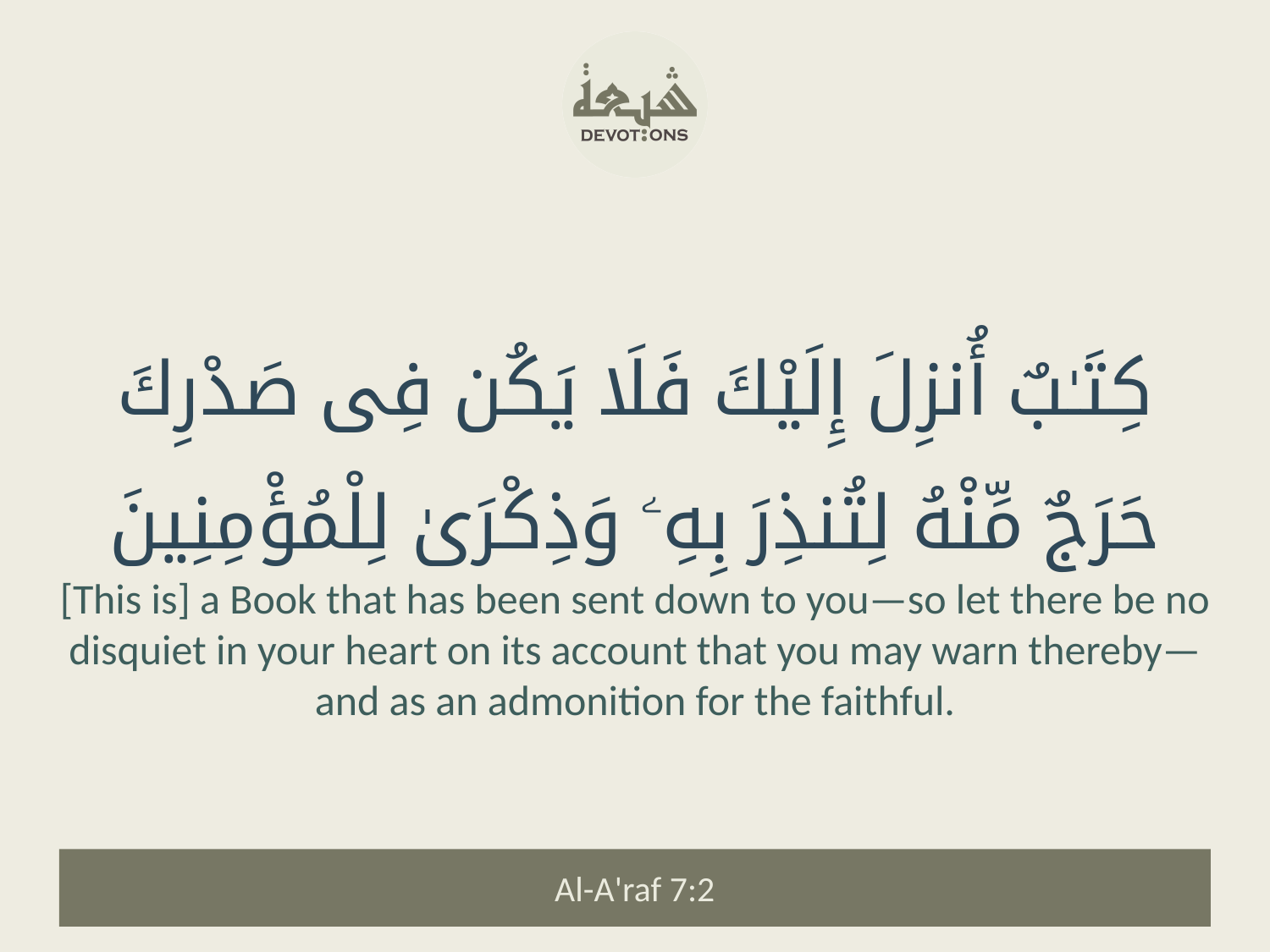

كِتَـٰبٌ أُنزِلَ إِلَيْكَ فَلَا يَكُن فِى صَدْرِكَ حَرَجٌ مِّنْهُ لِتُنذِرَ بِهِۦ وَذِكْرَىٰ لِلْمُؤْمِنِينَ
[This is] a Book that has been sent down to you—so let there be no disquiet in your heart on its account that you may warn thereby—and as an admonition for the faithful.
Al-A'raf 7:2